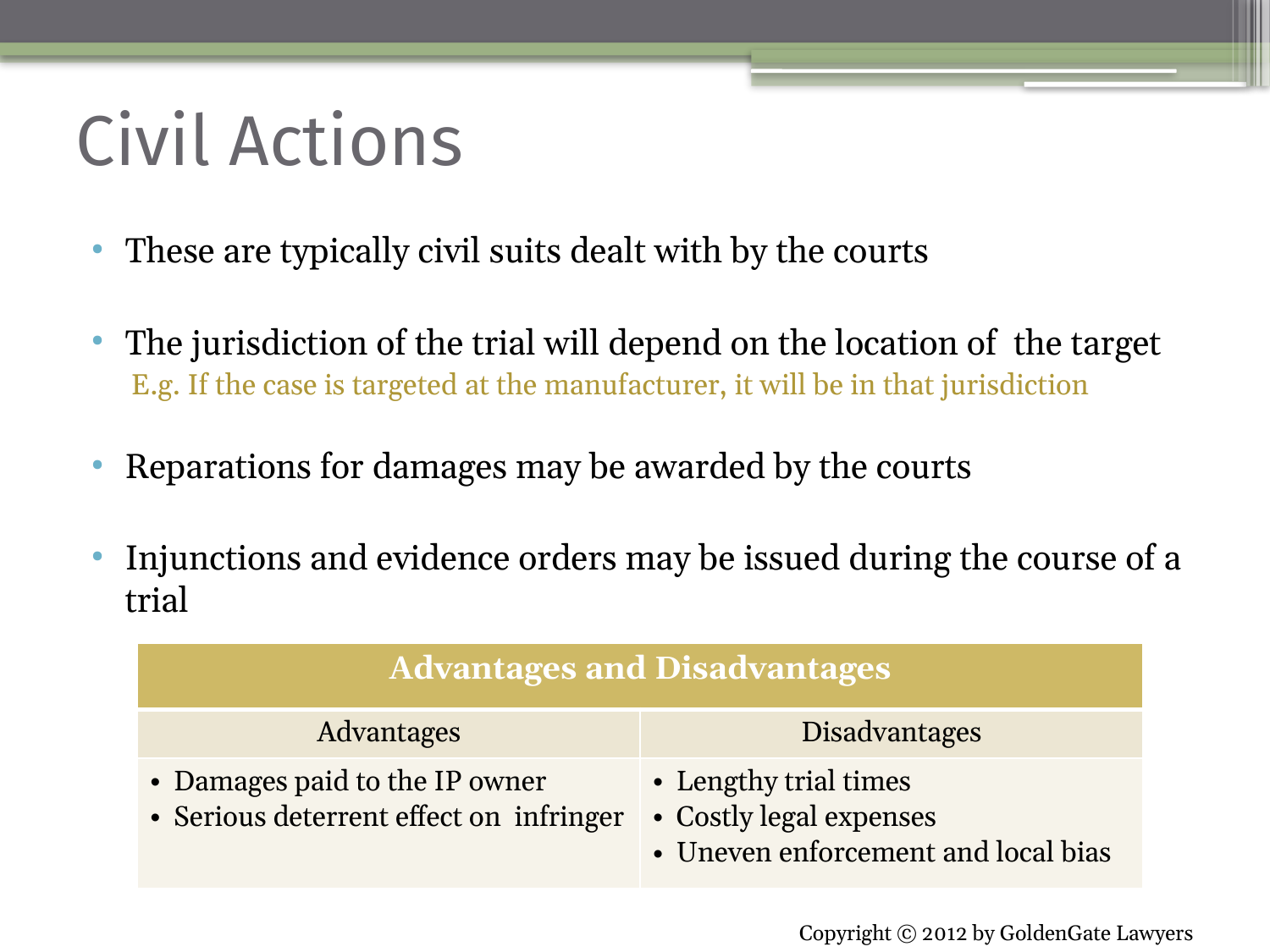

# Civil Actions
These are typically civil suits dealt with by the courts

The jurisdiction of the trial will depend on the location of  the target
E.g. If the case is targeted at the manufacturer, it will be in that jurisdiction

Reparations for damages may be awarded by the courts

Injunctions and evidence orders may be issued during the course of a trial

| Advantages and Disadvantages |  |
| --- | --- |
| Advantages | Disadvantages |
| Damages paid to the IP owner Serious deterrent effect on infringer | Lengthy trial times Costly legal expenses Uneven enforcement and local bias |
Copyright © 2012 by GoldenGate Lawyers